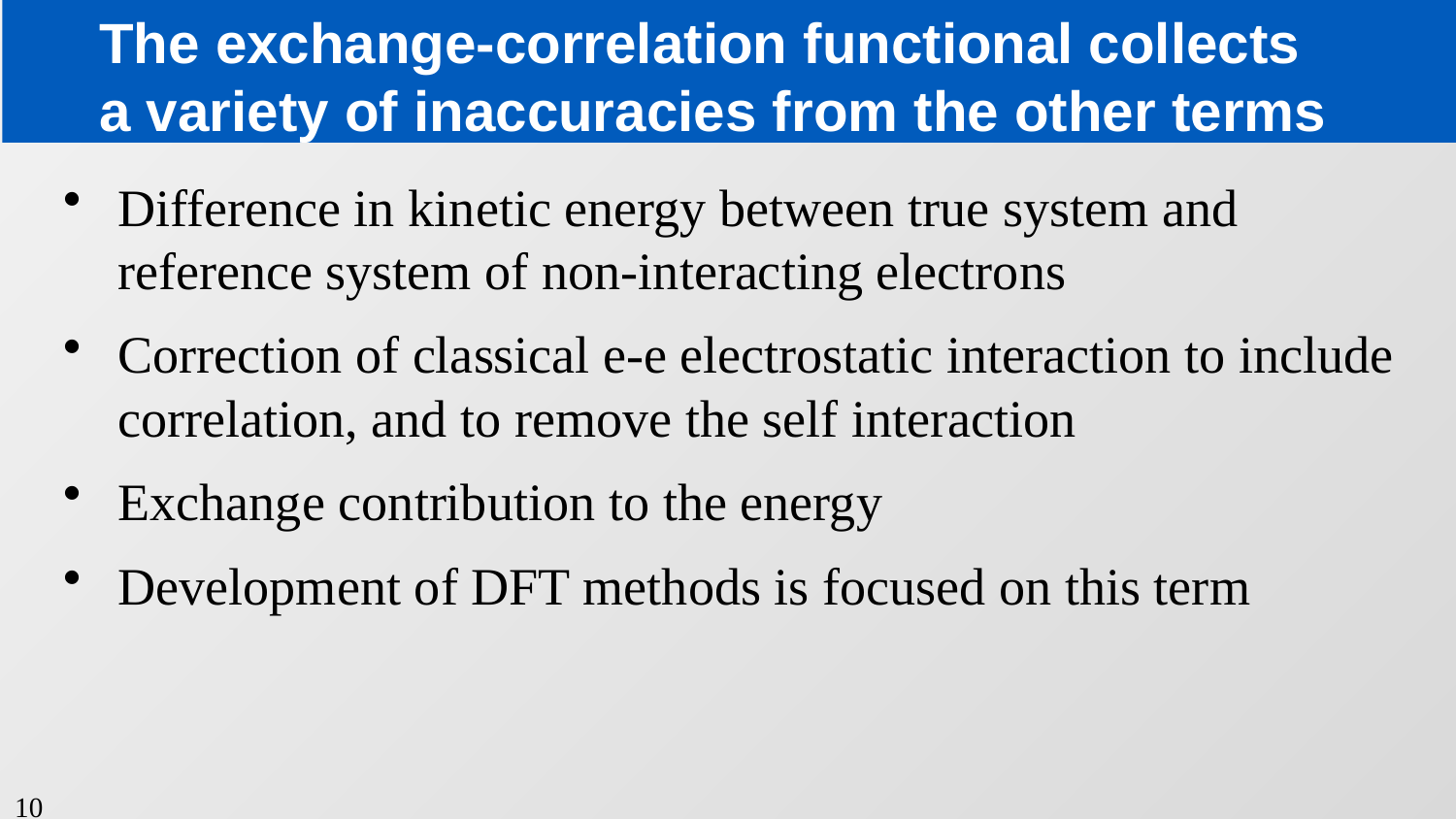

# The exchange-correlation functional collects a variety of inaccuracies from the other terms
Difference in kinetic energy between true system and reference system of non-interacting electrons
Correction of classical e-e electrostatic interaction to include correlation, and to remove the self interaction
Exchange contribution to the energy
Development of DFT methods is focused on this term

10